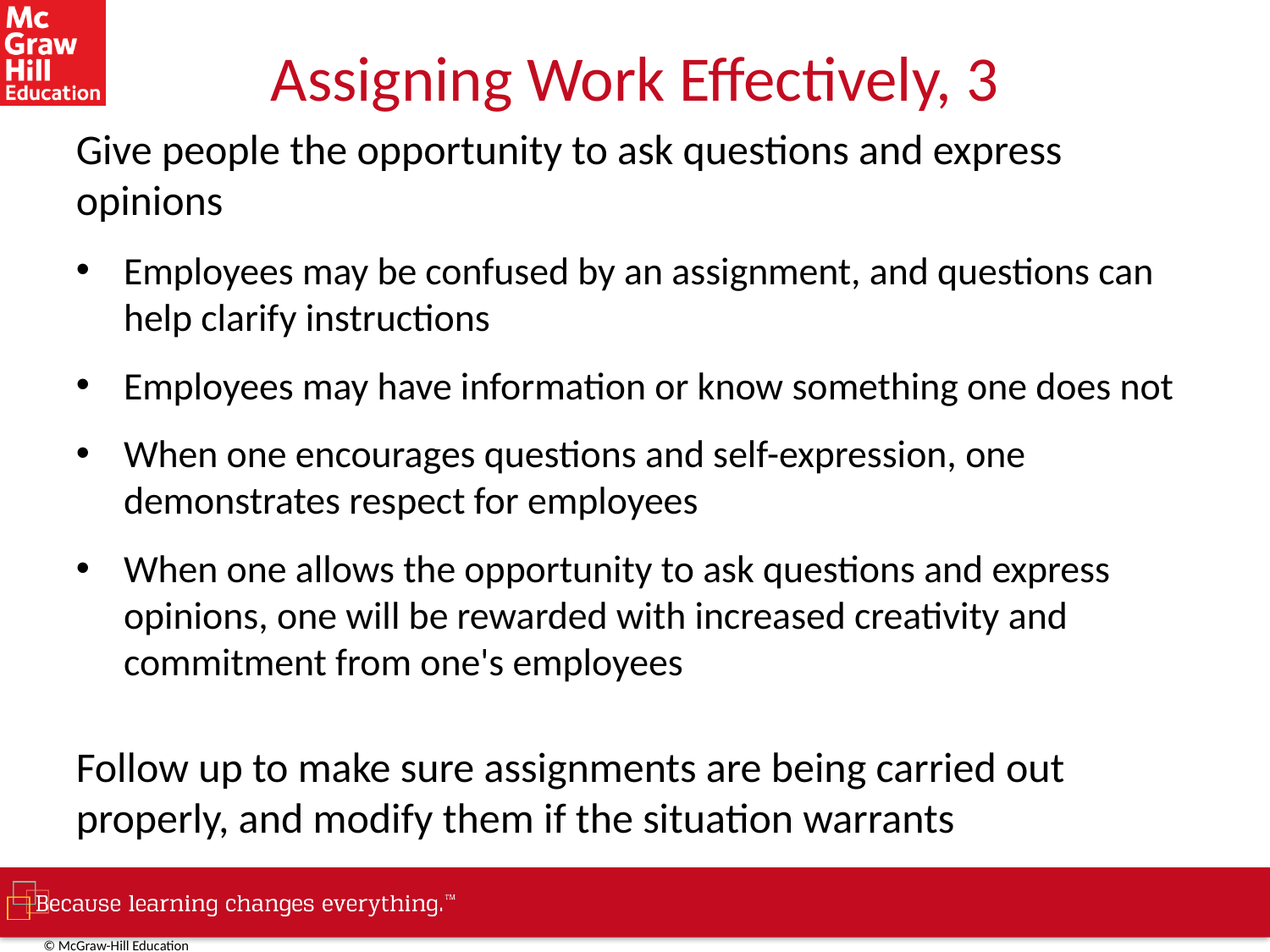

# Assigning Work Effectively, 3
Give people the opportunity to ask questions and express opinions
Employees may be confused by an assignment, and questions can help clarify instructions
Employees may have information or know something one does not
When one encourages questions and self-expression, one demonstrates respect for employees
When one allows the opportunity to ask questions and express opinions, one will be rewarded with increased creativity and commitment from one's employees

Follow up to make sure assignments are being carried out properly, and modify them if the situation warrants